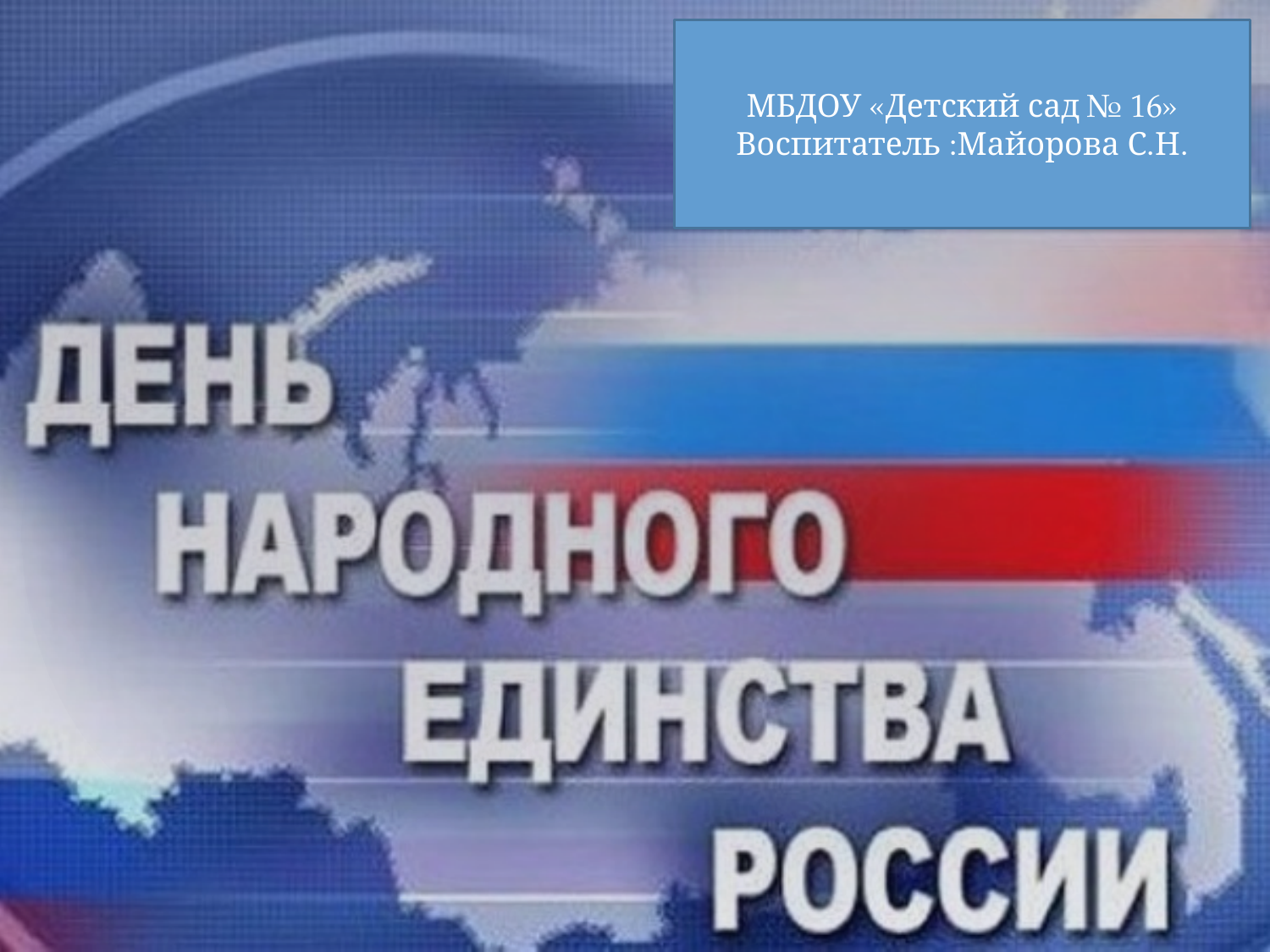

МБДОУ «Детский сад № 16»
Воспитатель :Майорова С.Н.